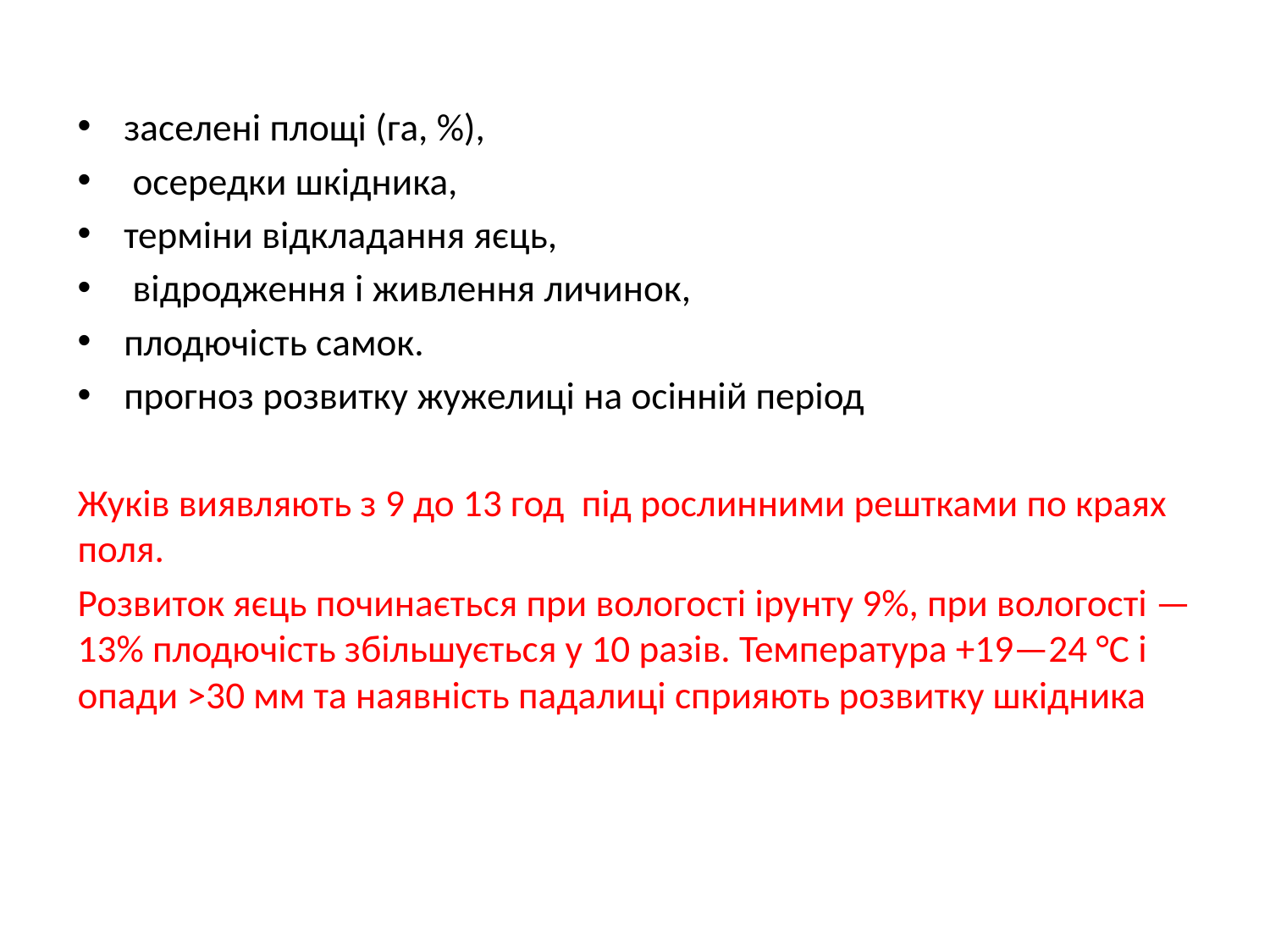

заселені площі (га, %),
 осередки шкідника,
терміни відкладання яєць,
 відродження і живлення личинок,
плодючість самок.
прогноз розвитку жужелиці на осінній період

Жуків виявляють з 9 до 13 год  під рослинними рештками по краях поля.
Розвиток яєць починається при вологості ірунту 9%, при вологості — 13% плодючість збільшується у 10 разів. Температура +19—24 °С і опади >30 мм та наявність падалиці сприяють розвитку шкідника